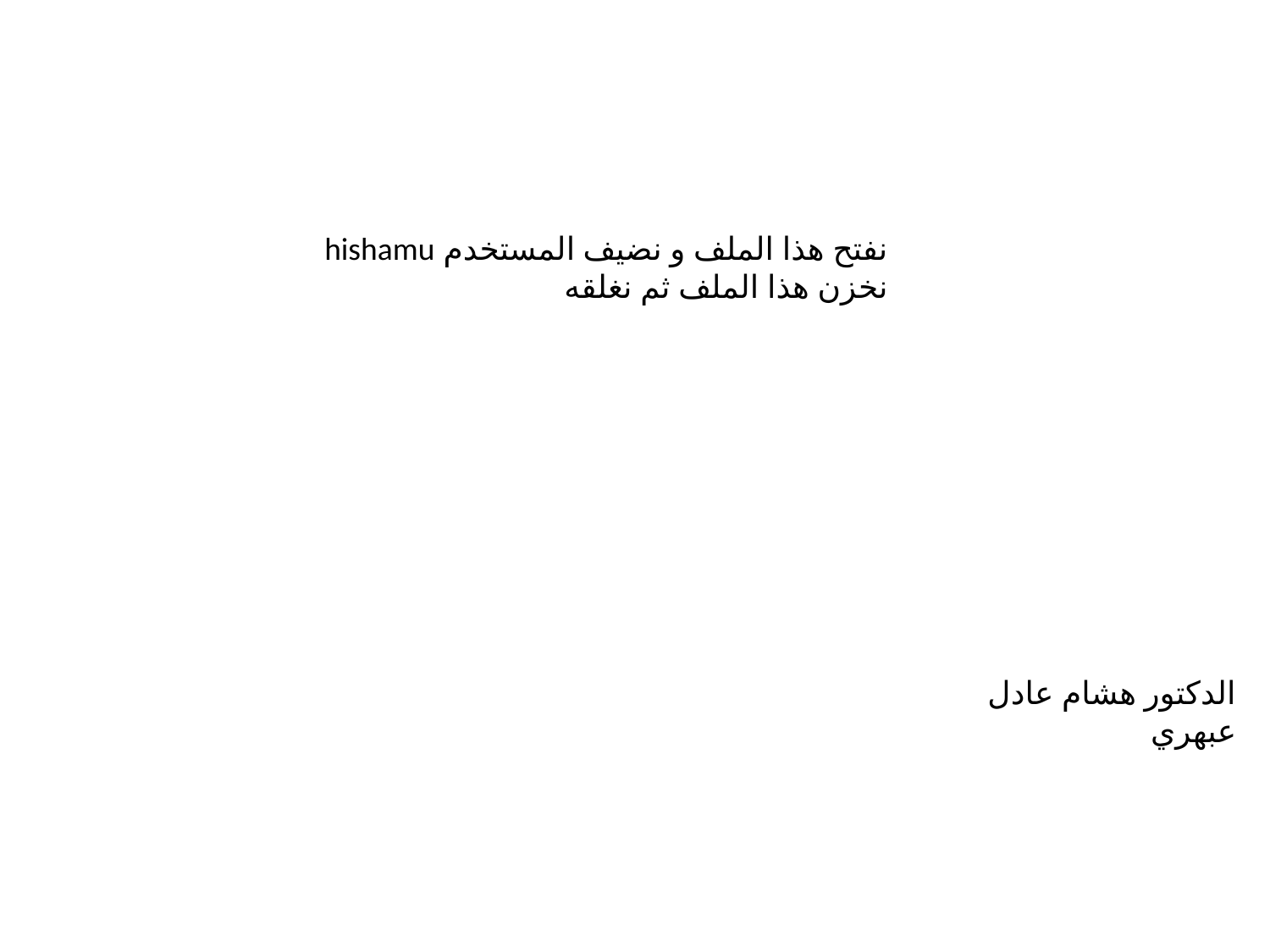

نفتح هذا الملف و نضيف المستخدم hishamu
نخزن هذا الملف ثم نغلقه
الدكتور هشام عادل عبهري